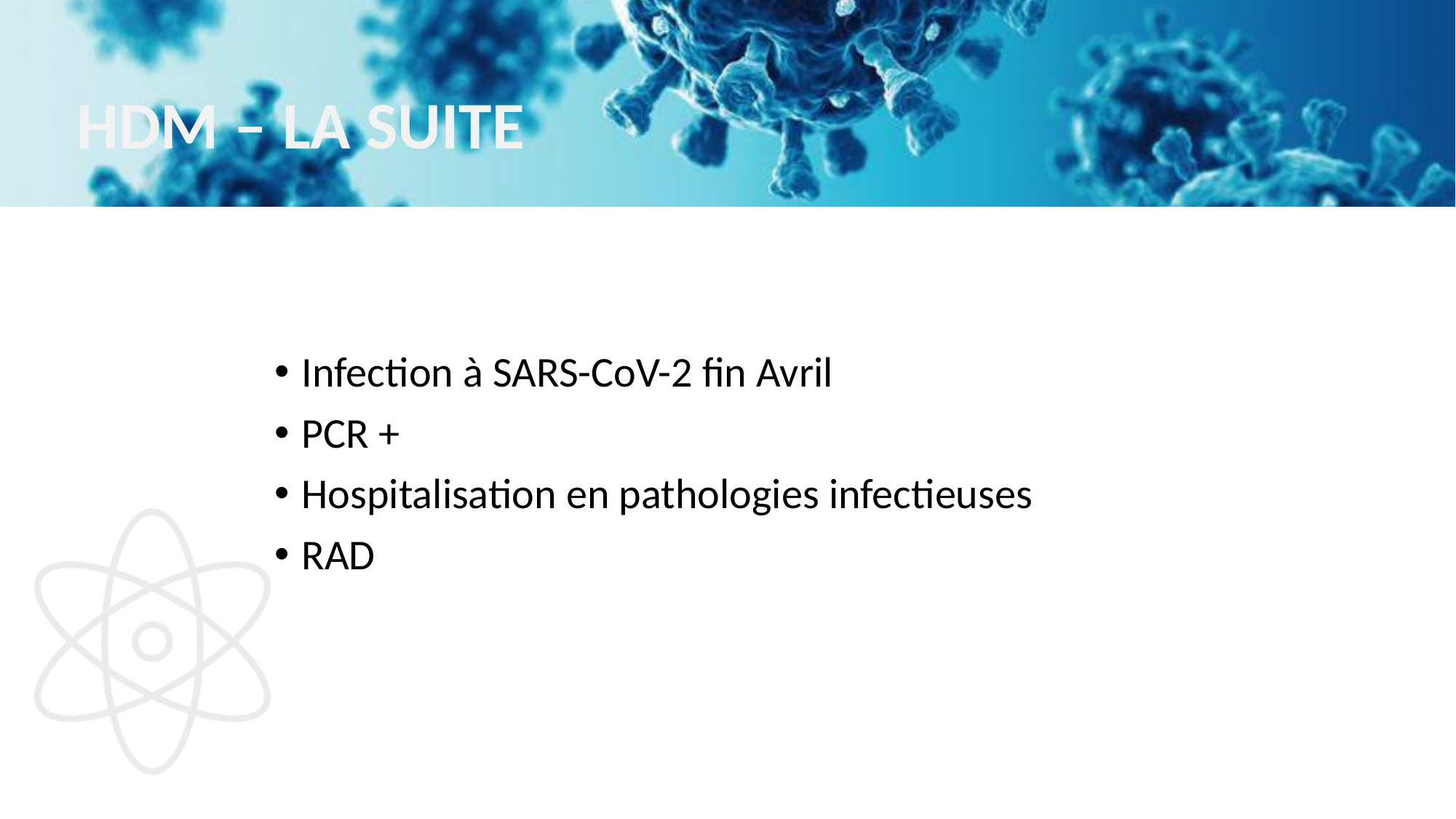

# HDM – LA SUITE

Infection à SARS-CoV-2 fin Avril
PCR +
Hospitalisation en pathologies infectieuses
RAD